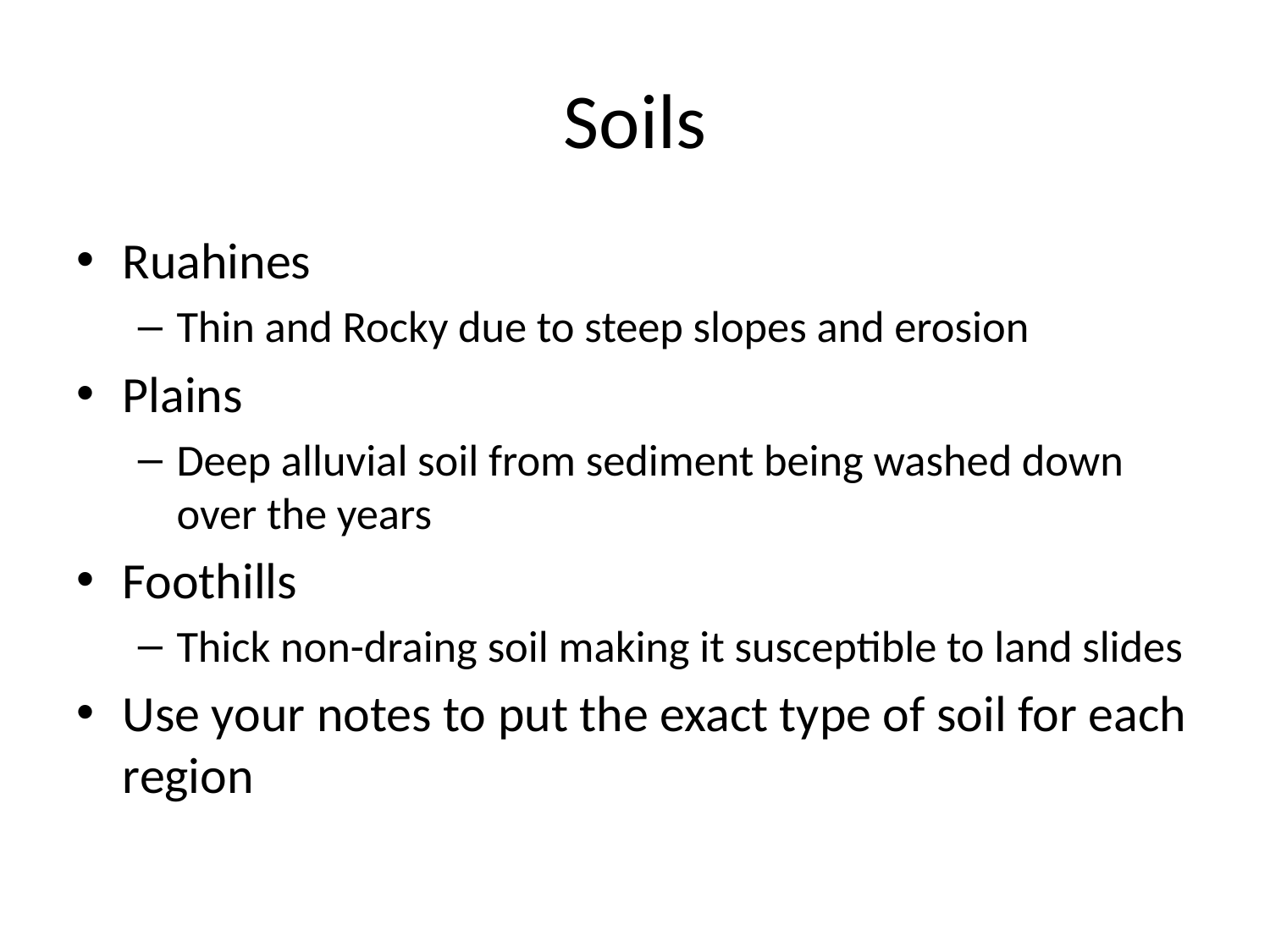

# Soils
Ruahines
Thin and Rocky due to steep slopes and erosion
Plains
Deep alluvial soil from sediment being washed down over the years
Foothills
Thick non-draing soil making it susceptible to land slides
Use your notes to put the exact type of soil for each region